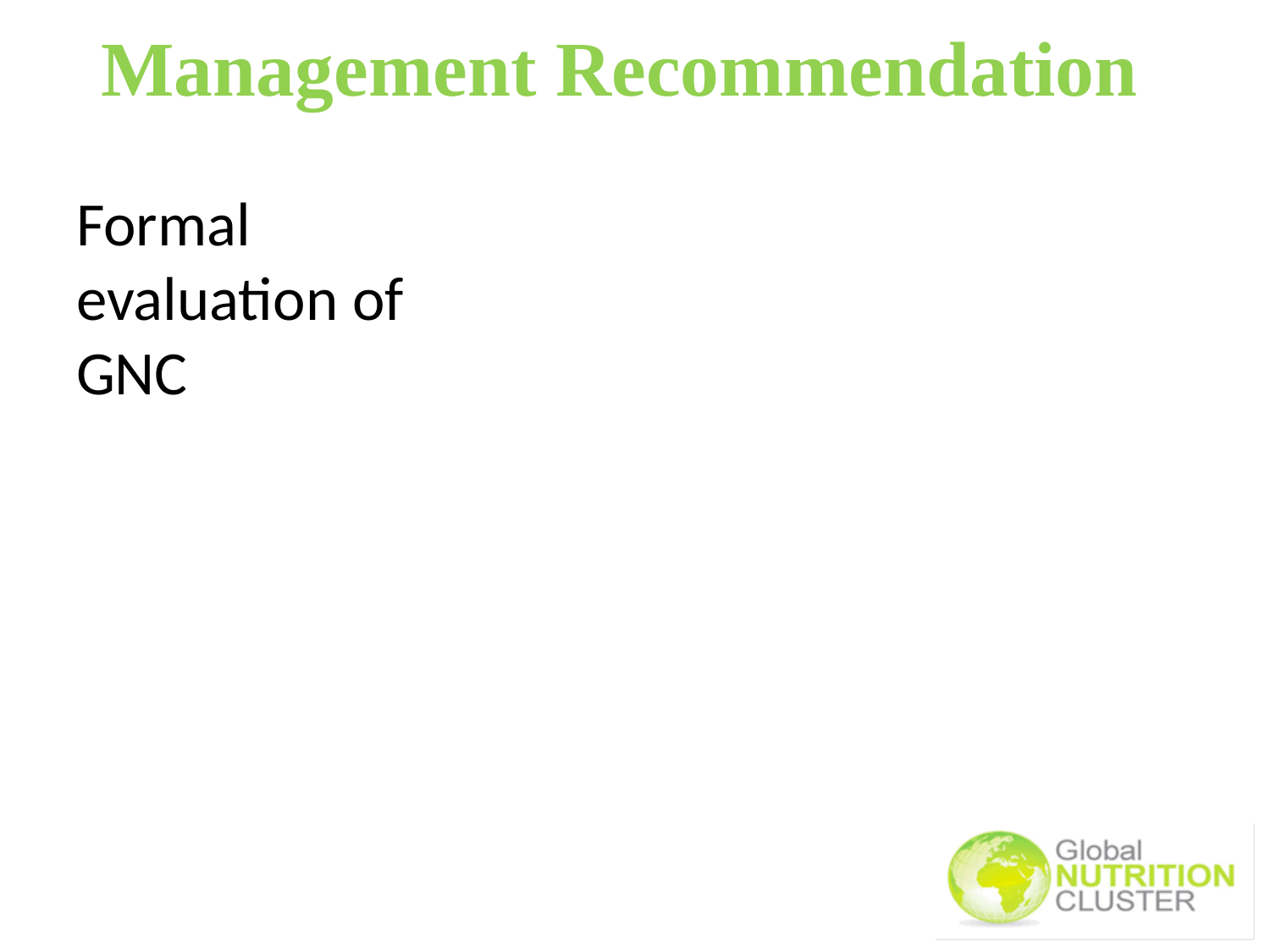

# Management Recommendation
Formal evaluation of GNC